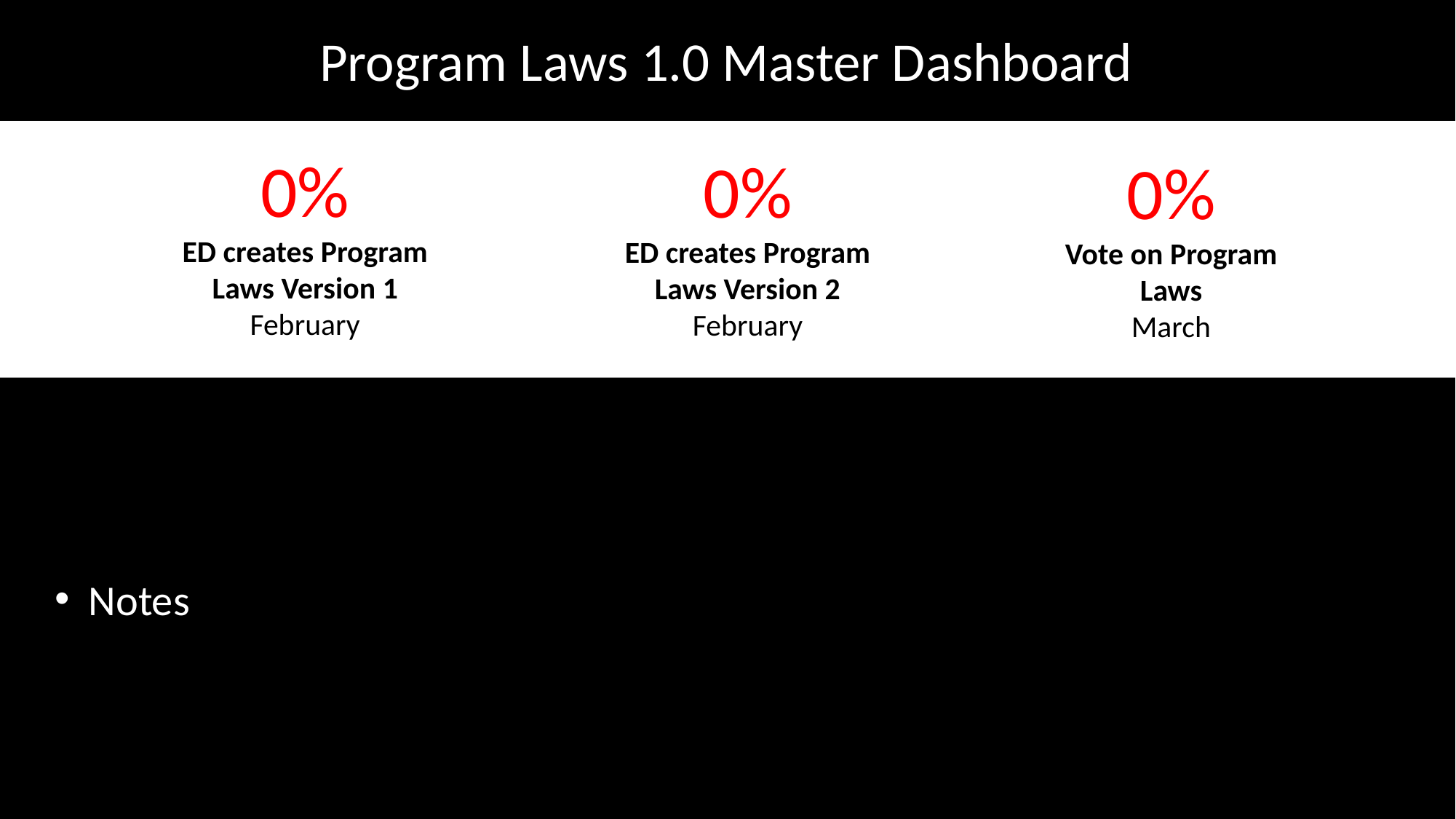

Program Laws 1.0 Master Dashboard
0%
ED creates Program
Laws Version 1
February
0%
ED creates Program
Laws Version 2
February
0%
Vote on Program
Laws
March
Notes